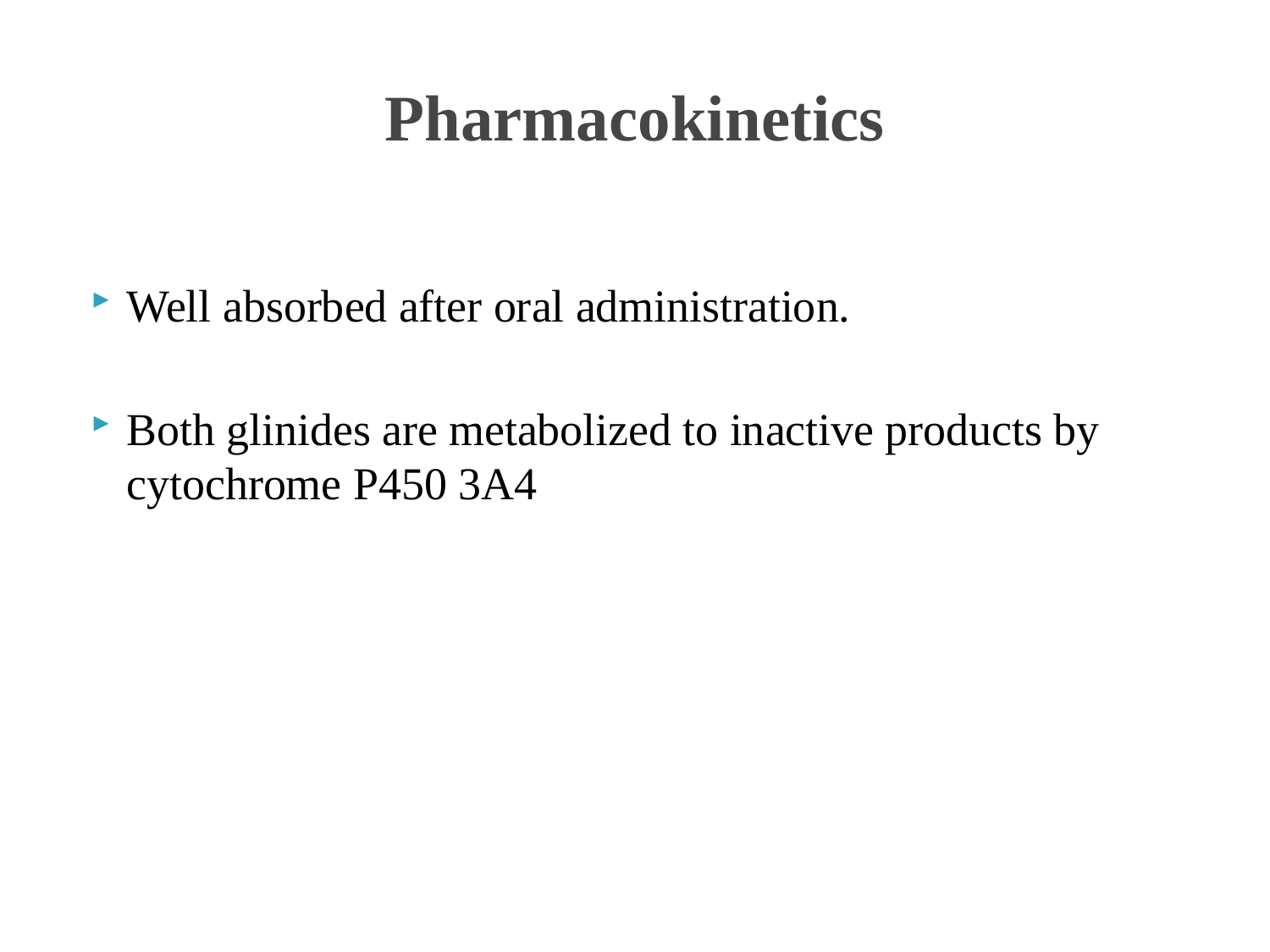

# Pharmacokinetics

Well absorbed after oral administration.

Both glinides are metabolized to inactive products by cytochrome P450 3A4